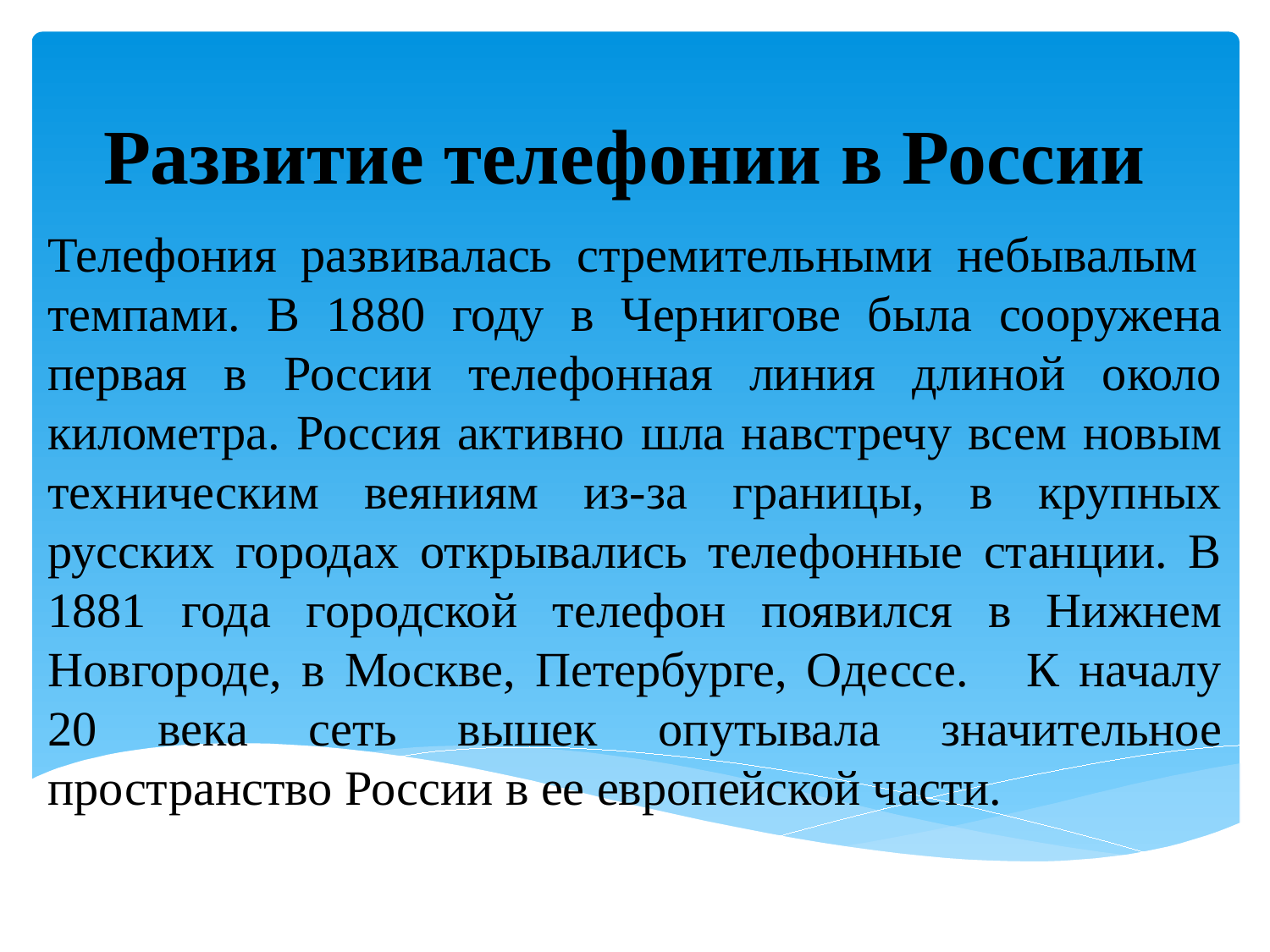

# Развитие телефонии в России
Телефония развивалась стремительными небывалым  темпами. В 1880 году в Чернигове была сооружена первая в России телефонная линия длиной около километра. Россия активно шла навстречу всем новым техническим веяниям из-за границы, в крупных русских городах открывались телефонные станции. В 1881 года городской телефон появился в Нижнем Новгороде, в Москве, Петербурге, Одессе.   К началу 20 века сеть вышек опутывала значительное пространство России в ее европейской части.